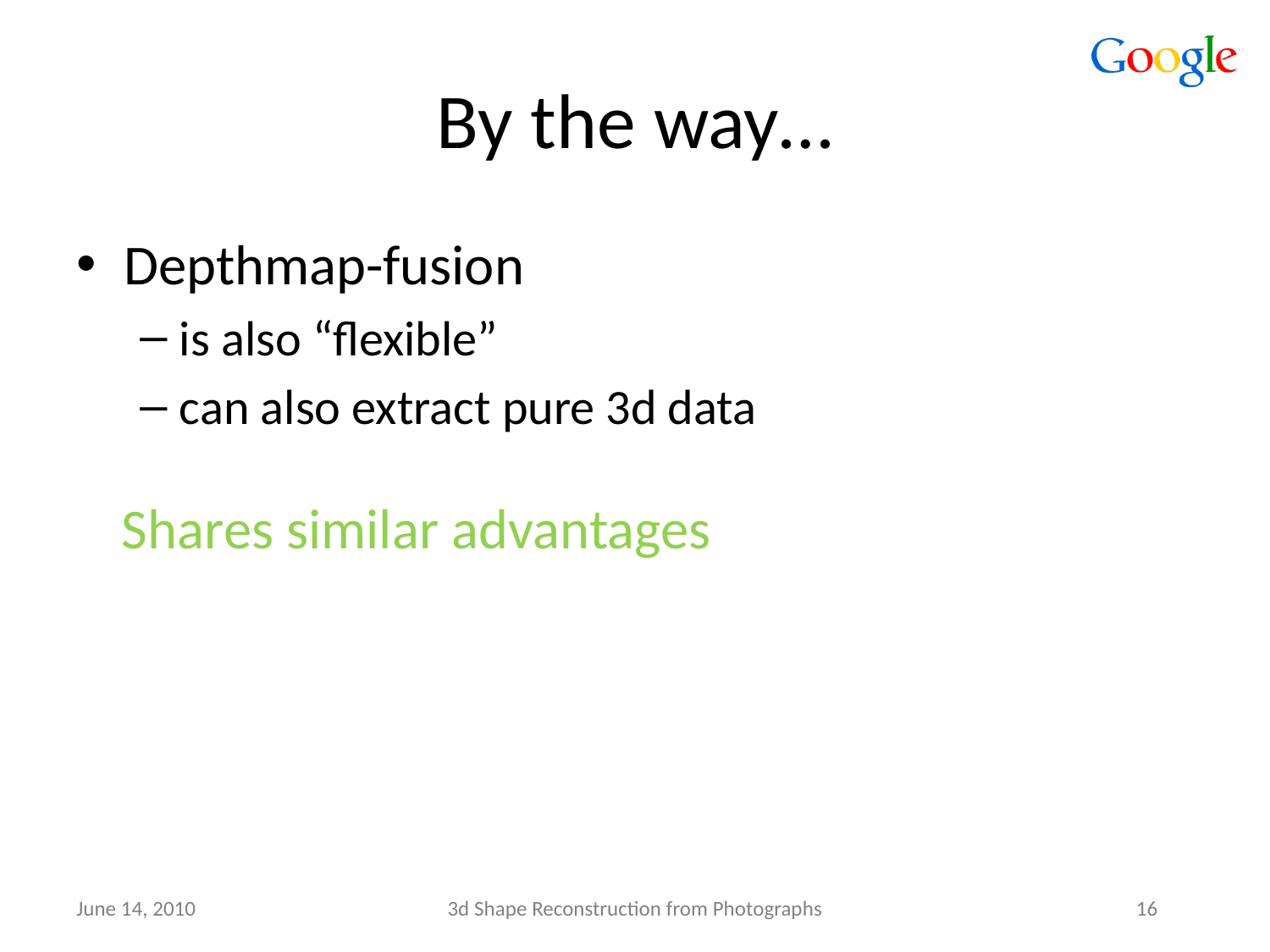

# By the way…
Depthmap-fusion
is also “flexible”
can also extract pure 3d data
Shares similar advantages